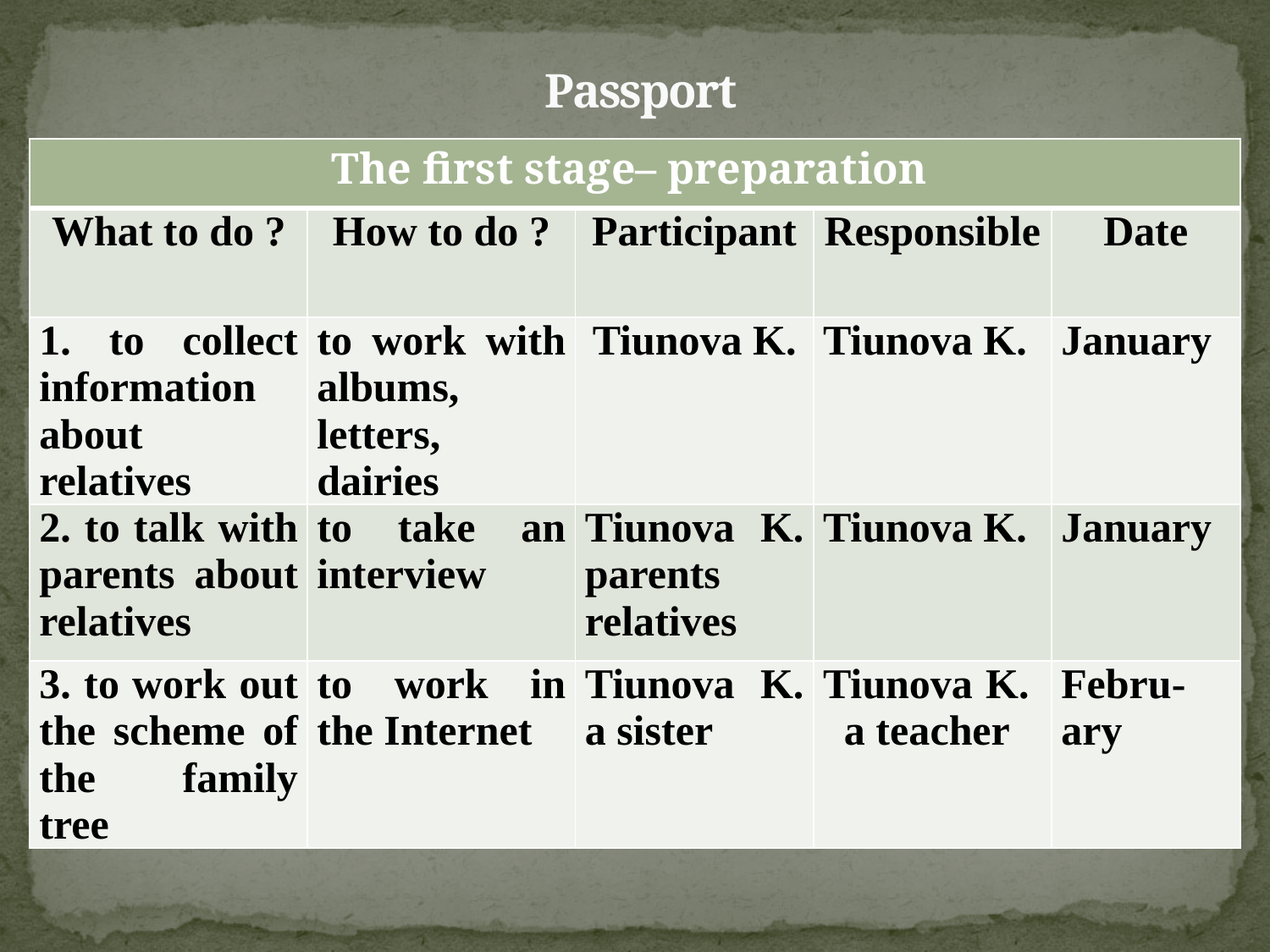

# Passport
| The first stage– preparation |  |  |  |  |
| --- | --- | --- | --- | --- |
| What to do ? | How to do ? | Participant | Responsible | Date |
| 1. to collect information about relatives | to work with albums, letters, dairies | Tiunova K. | Tiunova K. | January |
| 2. to talk with parents about relatives | to take an interview | Tiunova K. parents relatives | Tiunova K. | January |
| 3. to work out the scheme of the family tree | to work in the Internet | Tiunova K. a sister | Tiunova K. a teacher | Febru-ary |